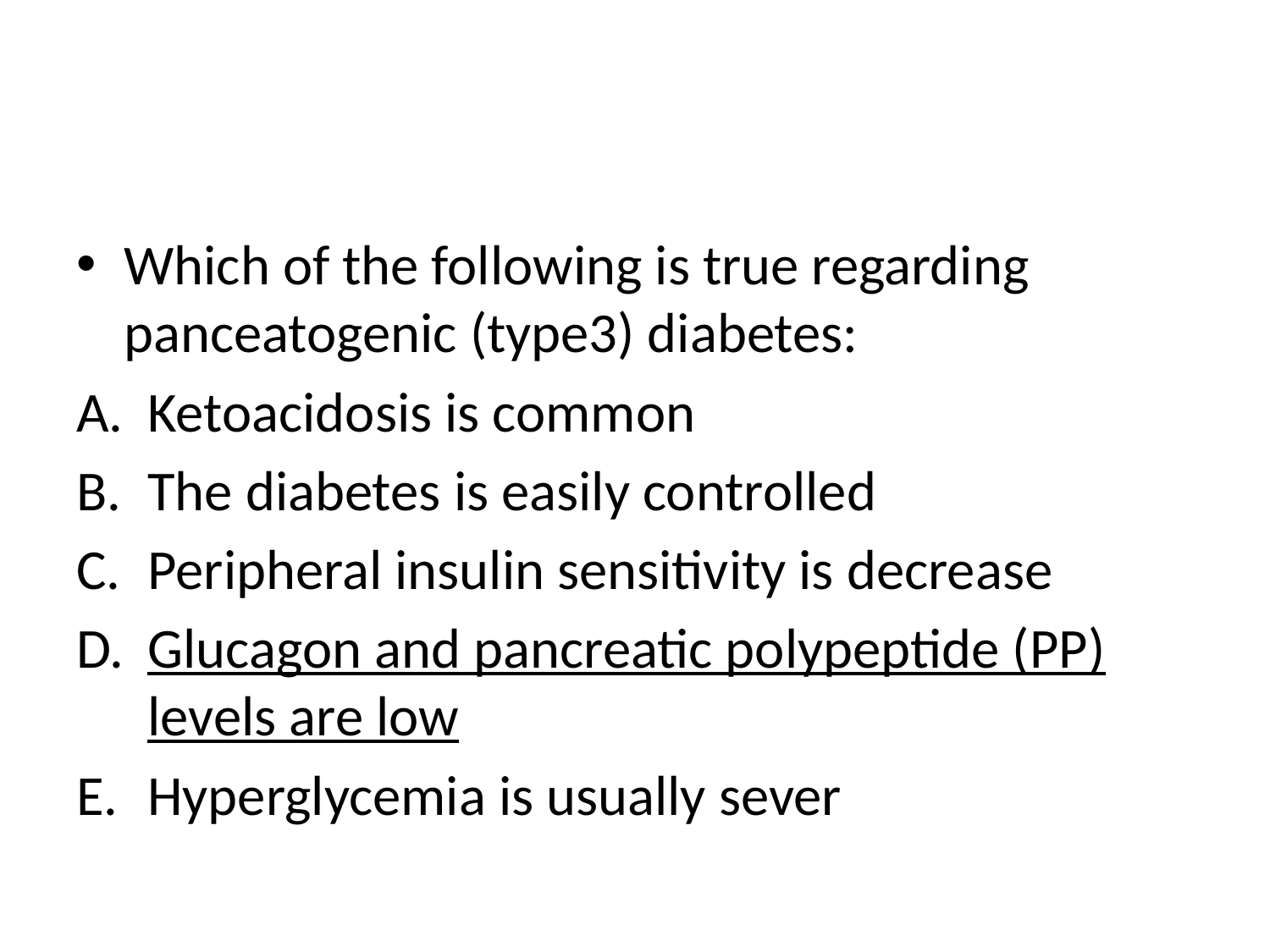

#
Which of the following is true regarding panceatogenic (type3) diabetes:
Ketoacidosis is common
The diabetes is easily controlled
Peripheral insulin sensitivity is decrease
Glucagon and pancreatic polypeptide (PP) levels are low
Hyperglycemia is usually sever